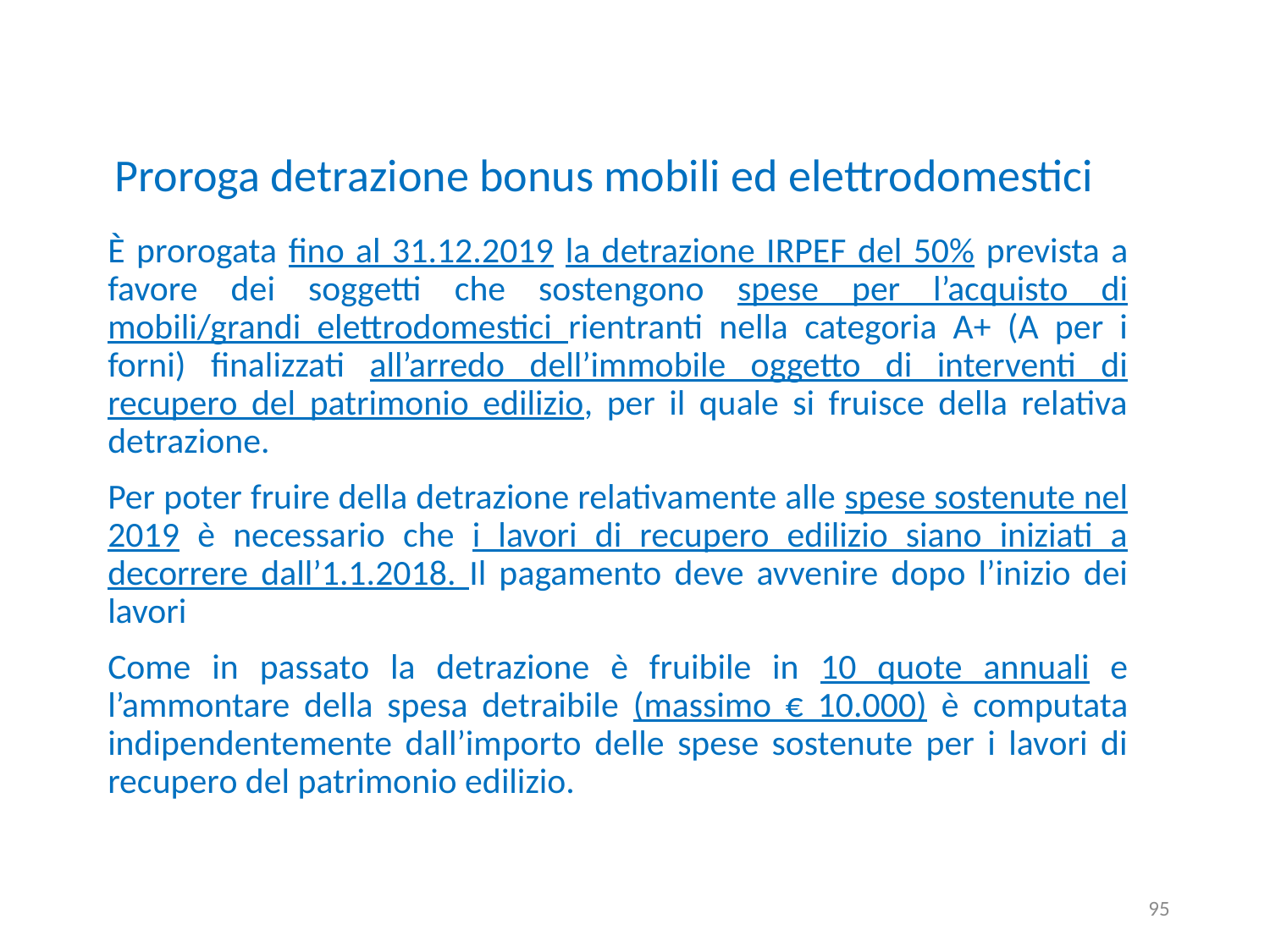

# Proroga detrazione bonus mobili ed elettrodomestici
È prorogata fino al 31.12.2019 la detrazione IRPEF del 50% prevista a favore dei soggetti che sostengono spese per l’acquisto di mobili/grandi elettrodomestici rientranti nella categoria A+ (A per i forni) finalizzati all’arredo dell’immobile oggetto di interventi di recupero del patrimonio edilizio, per il quale si fruisce della relativa detrazione.
Per poter fruire della detrazione relativamente alle spese sostenute nel 2019 è necessario che i lavori di recupero edilizio siano iniziati a decorrere dall’1.1.2018. Il pagamento deve avvenire dopo l’inizio dei lavori
Come in passato la detrazione è fruibile in 10 quote annuali e l’ammontare della spesa detraibile (massimo € 10.000) è computata indipendentemente dall’importo delle spese sostenute per i lavori di recupero del patrimonio edilizio.
95